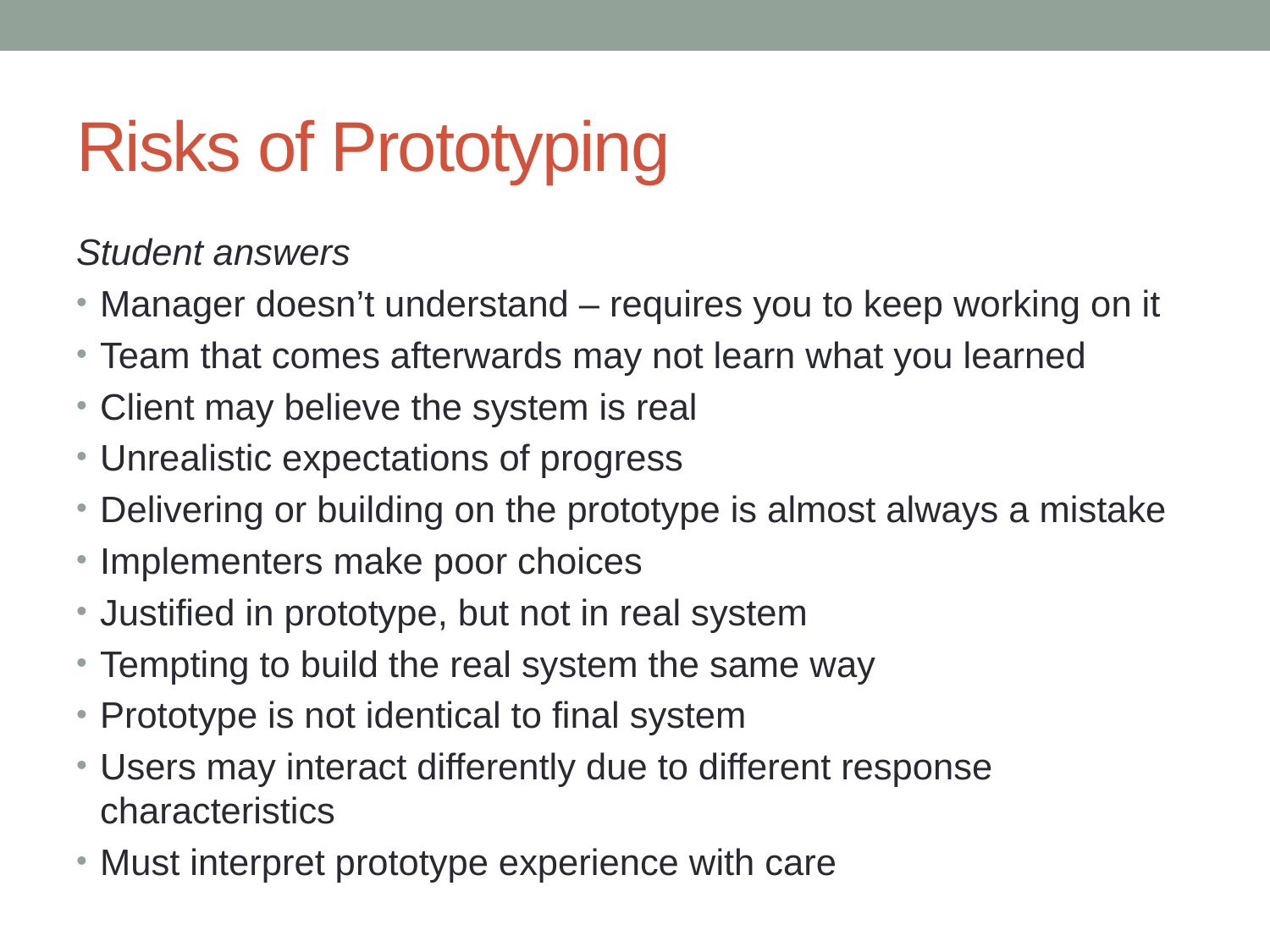

# Risks of Prototyping
Student answers
Manager doesn’t understand – requires you to keep working on it
Team that comes afterwards may not learn what you learned
Client may believe the system is real
Unrealistic expectations of progress
Delivering or building on the prototype is almost always a mistake
Implementers make poor choices
Justified in prototype, but not in real system
Tempting to build the real system the same way
Prototype is not identical to final system
Users may interact differently due to different response characteristics
Must interpret prototype experience with care